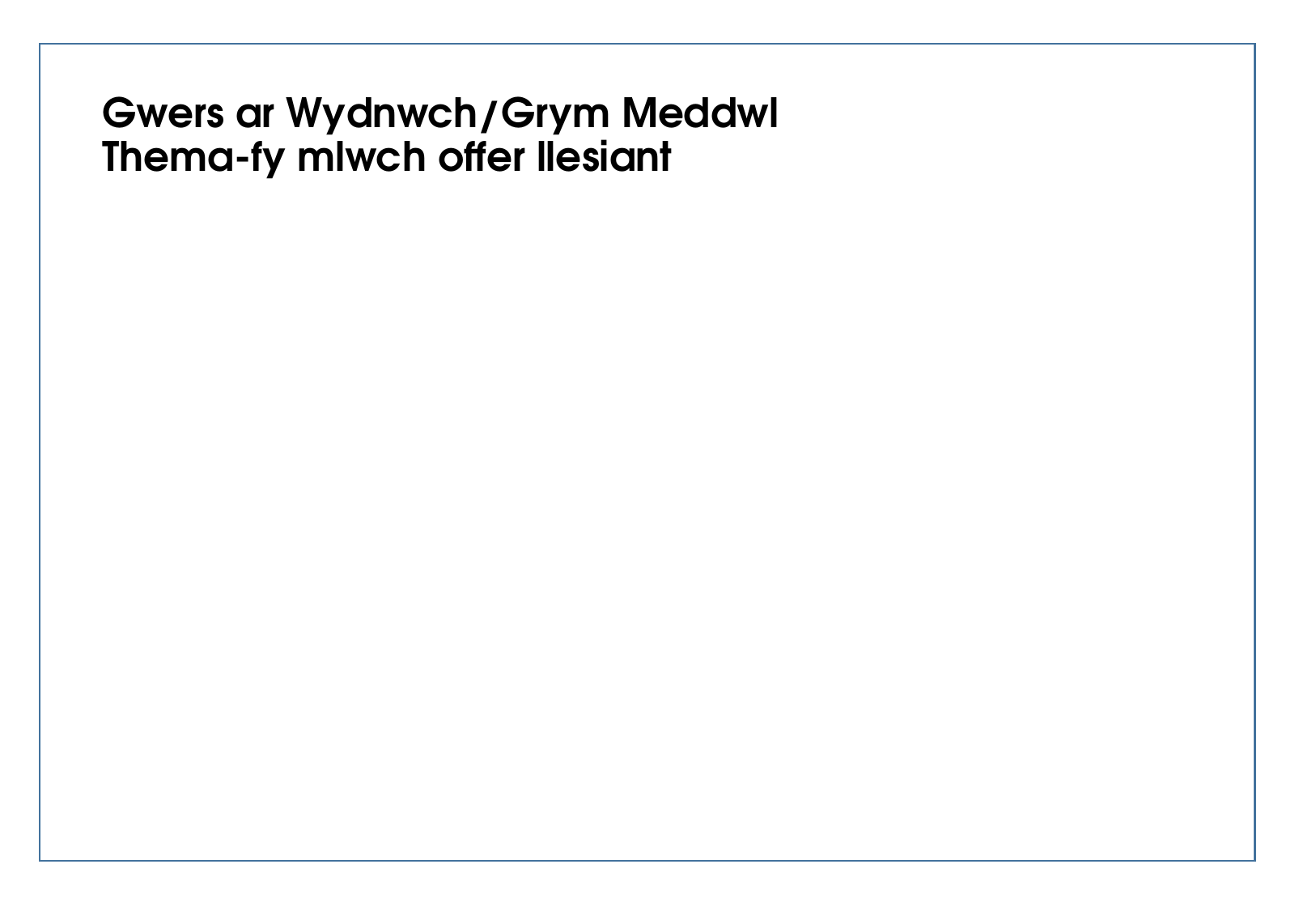

# Gwers ar Wydnwch/Grym Meddwl Thema-fy mlwch offer llesiant